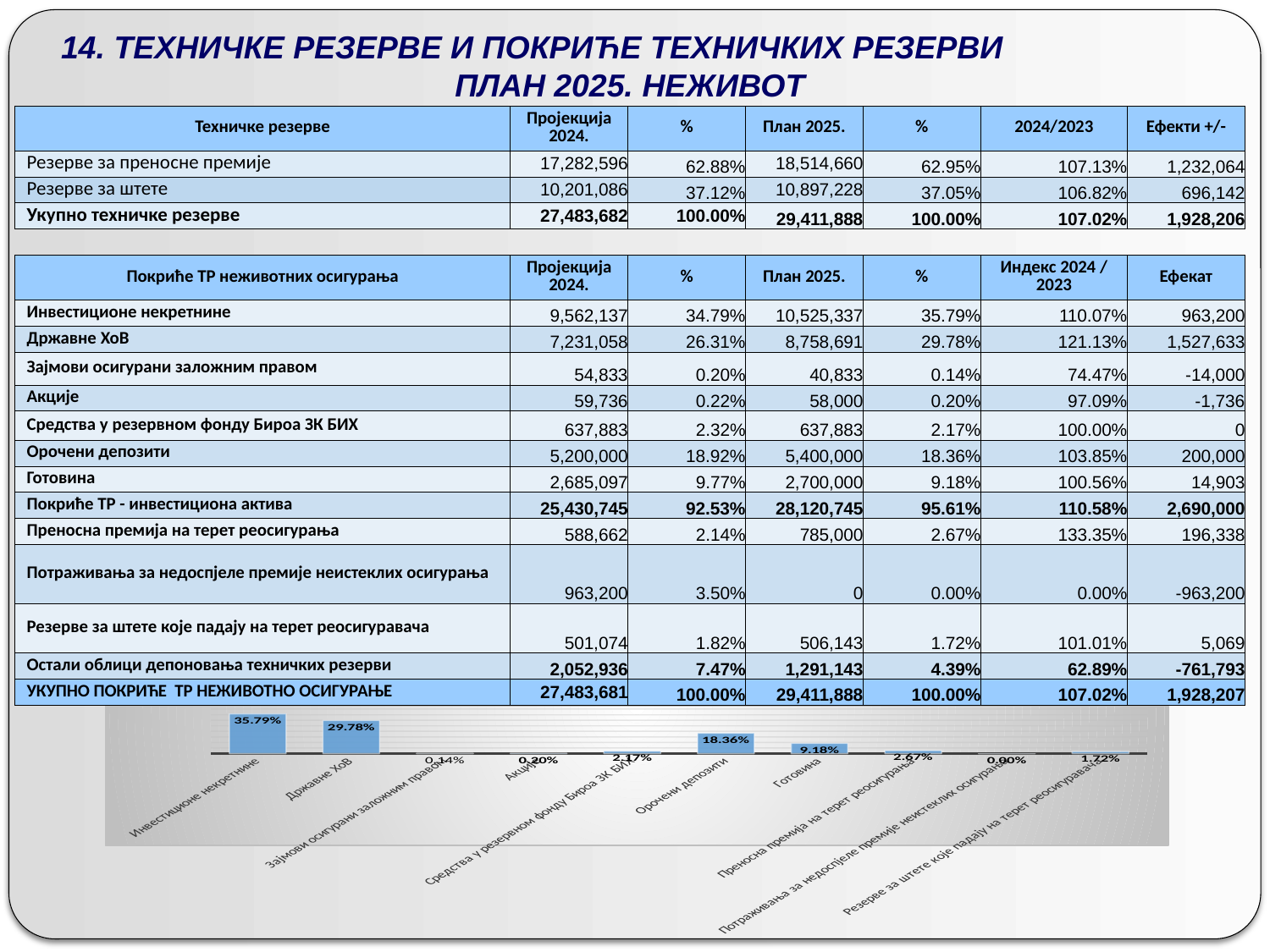

# 14. ТЕХНИЧКЕ РЕЗЕРВЕ И ПОКРИЋЕ ТЕХНИЧКИХ РЕЗЕРВИ                       ПЛАН 2025. НЕЖИВОТ
| Техничке резерве | Пројекција 2024. | % | План 2025. | % | 2024/2023 | Ефекти +/- |
| --- | --- | --- | --- | --- | --- | --- |
| Резерве за преносне премије | 17,282,596 | 62.88% | 18,514,660 | 62.95% | 107.13% | 1,232,064 |
| Резерве за штете | 10,201,086 | 37.12% | 10,897,228 | 37.05% | 106.82% | 696,142 |
| Укупно техничке резерве | 27,483,682 | 100.00% | 29,411,888 | 100.00% | 107.02% | 1,928,206 |
|  |  |  |  |  |  |  |
| Покриће ТР неживотних осигурања | Пројекција 2024. | % | План 2025. | % | Индекс 2024 / 2023 | Ефекат |
| Инвестиционе некретнине | 9,562,137 | 34.79% | 10,525,337 | 35.79% | 110.07% | 963,200 |
| Државне ХоВ | 7,231,058 | 26.31% | 8,758,691 | 29.78% | 121.13% | 1,527,633 |
| Зајмови осигурани заложним правом | 54,833 | 0.20% | 40,833 | 0.14% | 74.47% | -14,000 |
| Акције | 59,736 | 0.22% | 58,000 | 0.20% | 97.09% | -1,736 |
| Средства у резервном фонду Бироа ЗК БИХ | 637,883 | 2.32% | 637,883 | 2.17% | 100.00% | 0 |
| Орочени депозити | 5,200,000 | 18.92% | 5,400,000 | 18.36% | 103.85% | 200,000 |
| Готовина | 2,685,097 | 9.77% | 2,700,000 | 9.18% | 100.56% | 14,903 |
| Покриће ТР - инвестициона актива | 25,430,745 | 92.53% | 28,120,745 | 95.61% | 110.58% | 2,690,000 |
| Преносна премија на терет реосигурања | 588,662 | 2.14% | 785,000 | 2.67% | 133.35% | 196,338 |
| Потраживања за недоспјеле премије неистеклих осигурања | 963,200 | 3.50% | 0 | 0.00% | 0.00% | -963,200 |
| Резерве за штете које падају на терет реосигуравача | 501,074 | 1.82% | 506,143 | 1.72% | 101.01% | 5,069 |
| Остали облици депоновања техничких резерви | 2,052,936 | 7.47% | 1,291,143 | 4.39% | 62.89% | -761,793 |
| УКУПНО ПОКРИЋЕ ТР НЕЖИВОТНО ОСИГУРАЊЕ | 27,483,681 | 100.00% | 29,411,888 | 100.00% | 107.02% | 1,928,207 |

### Chart

| Category |
|---|

### Chart

| Category | % |
|---|---|
| Инвестиционе некретнине | 0.3578599632307596 |
| Државне ХоВ | 0.2977942506464991 |
| Зајмови осигурани заложним правом | 0.0013883246574855775 |
| Акције | 0.001971991701227884 |
| Средства у резервном фонду Бироа ЗК БИХ | 0.02168793991020872 |
| Орочени депозити | 0.18359922735569956 |
| Готовина | 0.09179961367784978 |
| Преносна премија на терет реосигурања | 0.02668988768041188 |
| Потраживања за недоспјеле премије неистеклих осигурања | 0.0 |
| Резерве за штете које падају на терет реосигуравача | 0.01720880113985799 |